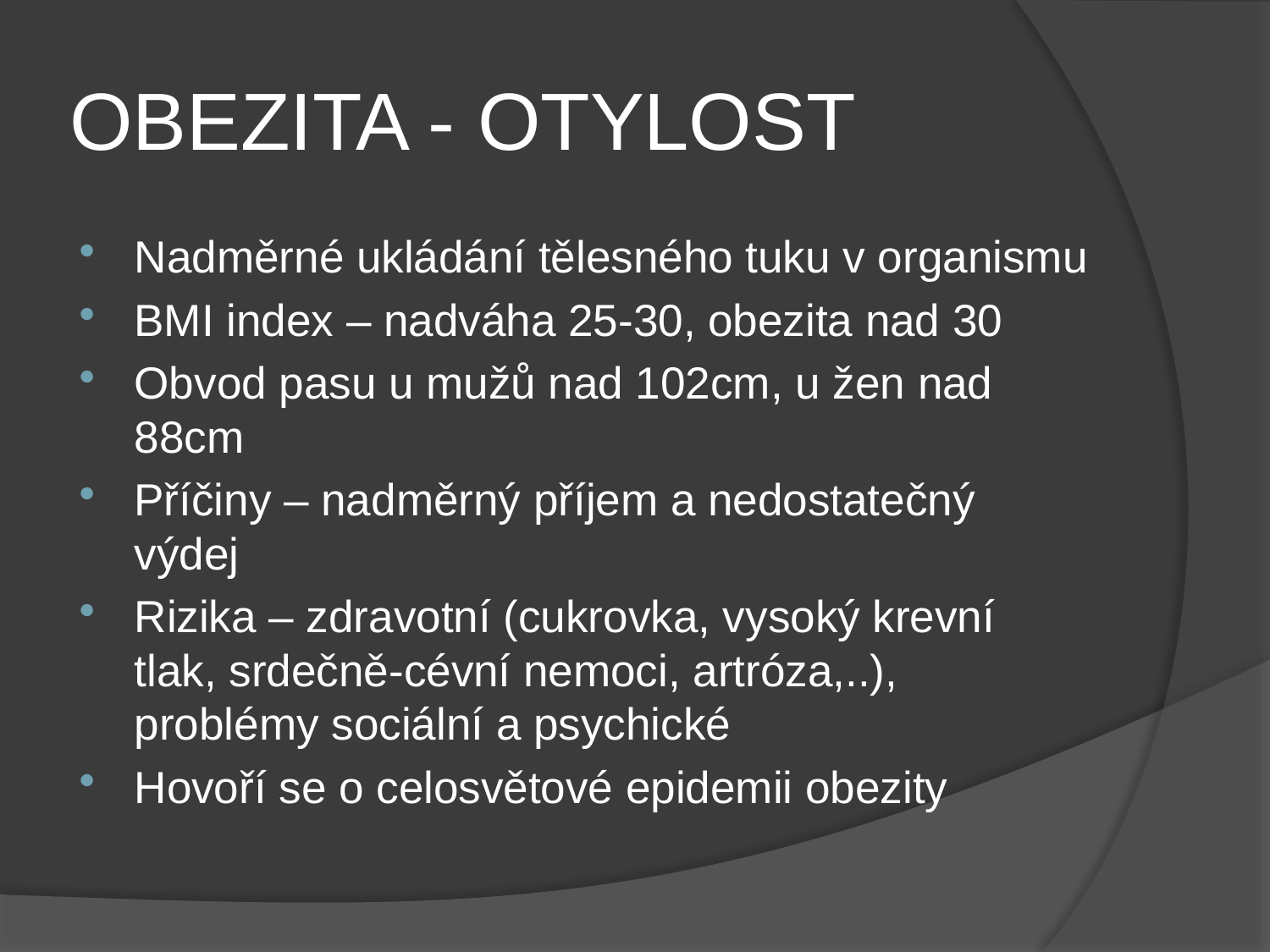

# OBEZITA - OTYLOST
Nadměrné ukládání tělesného tuku v organismu
BMI index – nadváha 25-30, obezita nad 30
Obvod pasu u mužů nad 102cm, u žen nad 88cm
Příčiny – nadměrný příjem a nedostatečný výdej
Rizika – zdravotní (cukrovka, vysoký krevní tlak, srdečně-cévní nemoci, artróza,..), problémy sociální a psychické
Hovoří se o celosvětové epidemii obezity